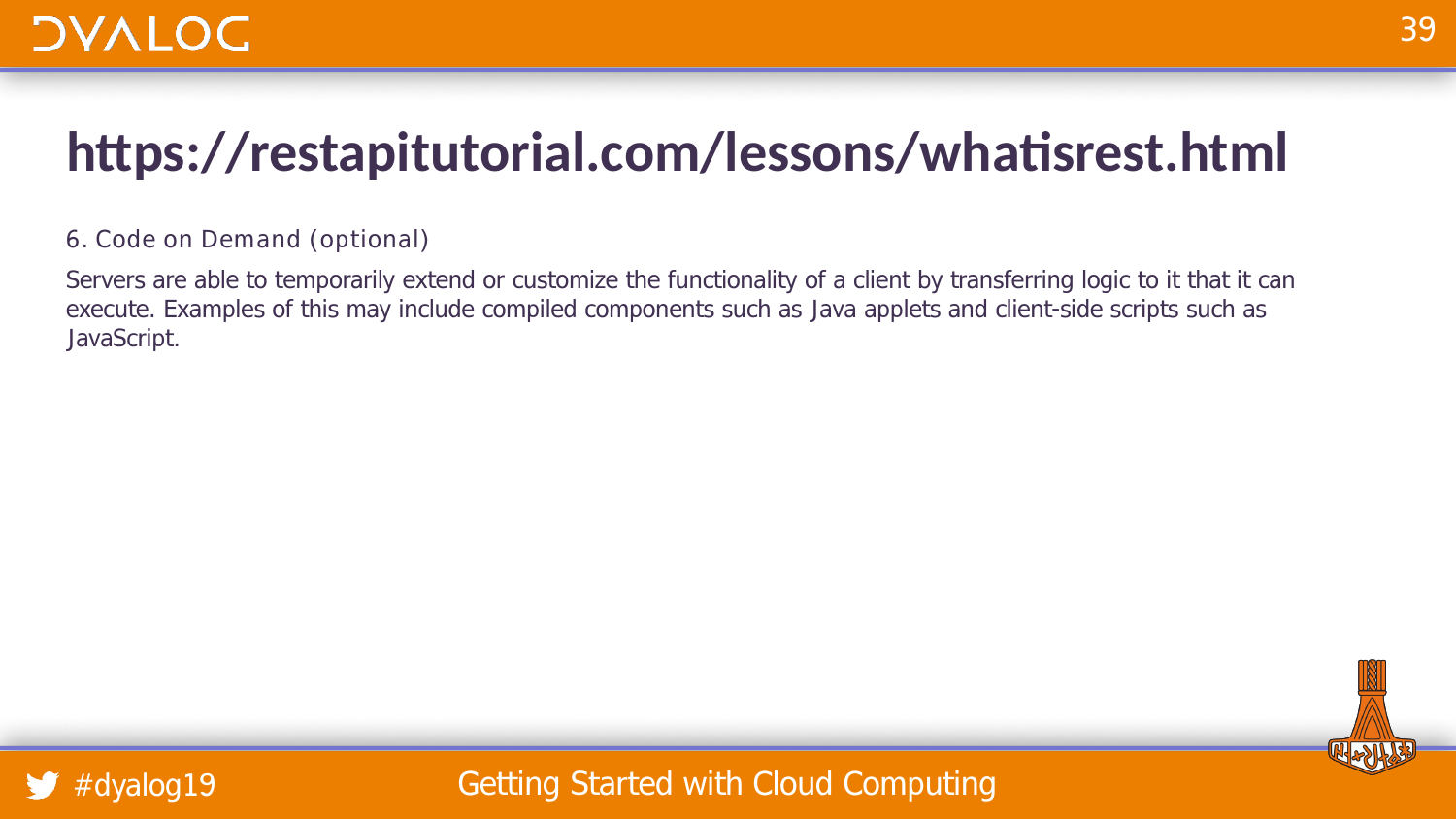

# https://restapitutorial.com/lessons/whatisrest.html
6. Code on Demand (optional)
Servers are able to temporarily extend or customize the functionality of a client by transferring logic to it that it can execute. Examples of this may include compiled components such as Java applets and client-side scripts such as JavaScript.